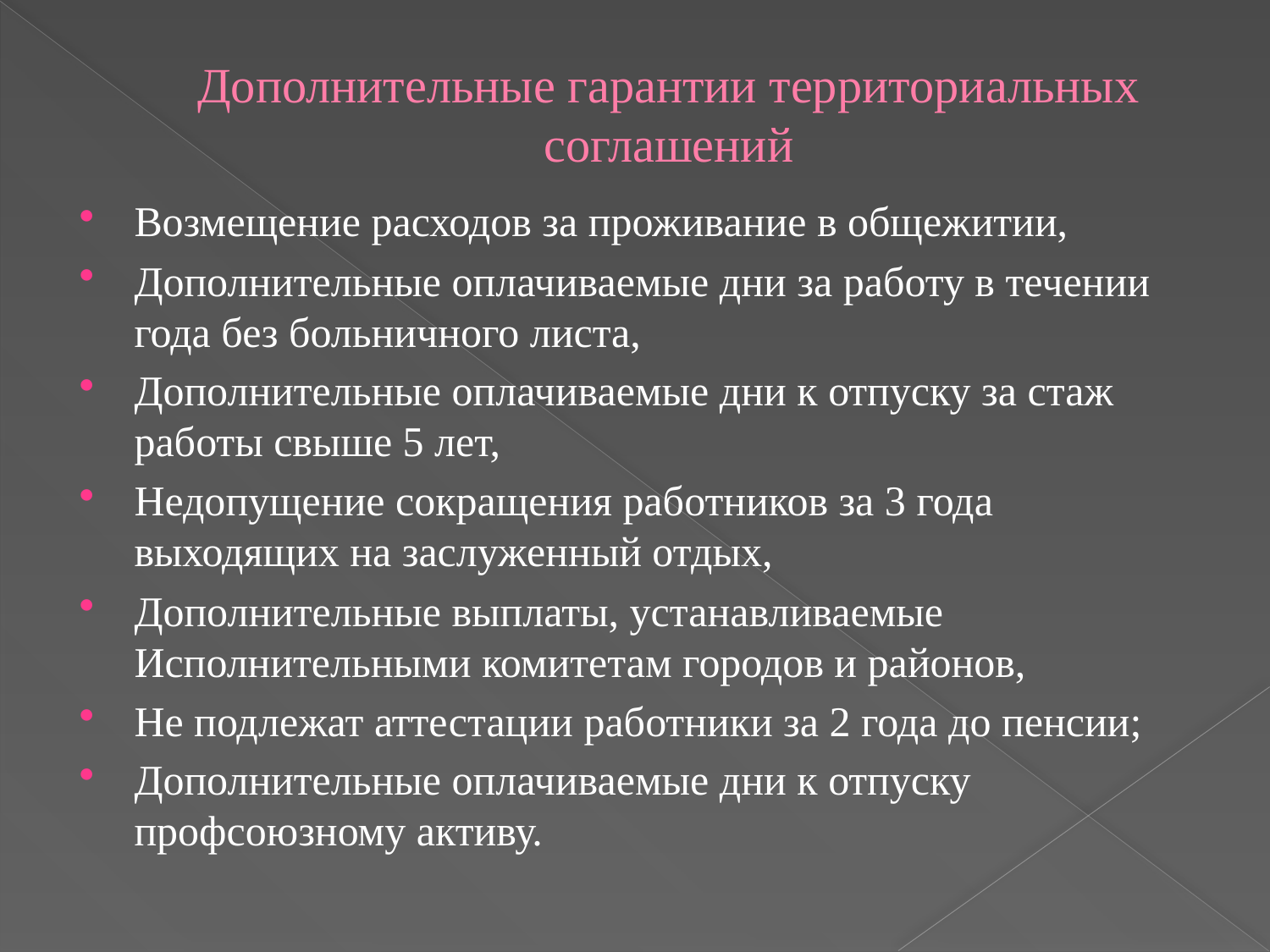

# Дополнительные гарантии территориальных соглашений
Возмещение расходов за проживание в общежитии,
Дополнительные оплачиваемые дни за работу в течении года без больничного листа,
Дополнительные оплачиваемые дни к отпуску за стаж работы свыше 5 лет,
Недопущение сокращения работников за 3 года выходящих на заслуженный отдых,
Дополнительные выплаты, устанавливаемые Исполнительными комитетам городов и районов,
Не подлежат аттестации работники за 2 года до пенсии;
Дополнительные оплачиваемые дни к отпуску профсоюзному активу.